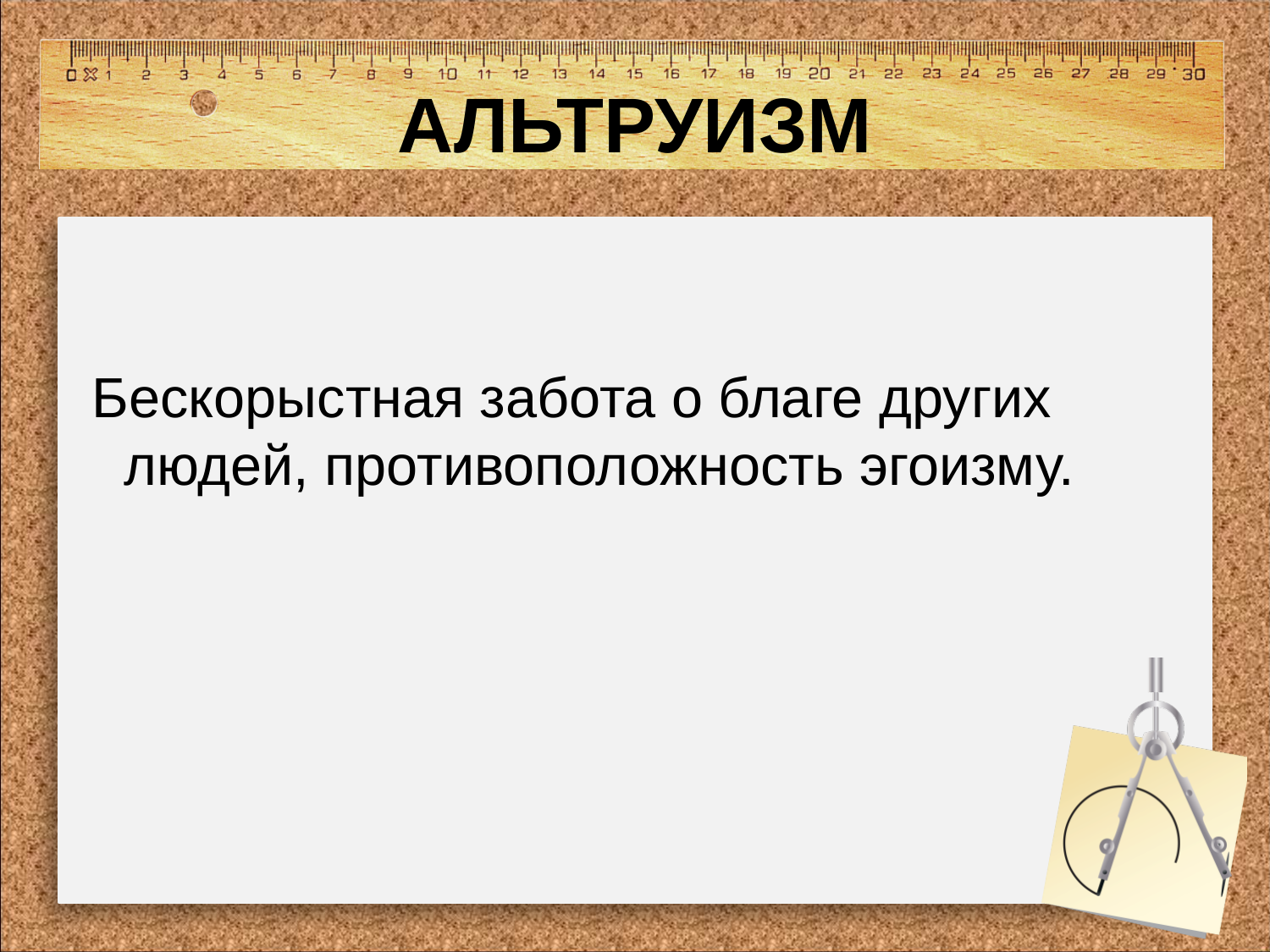

# АЛЬТРУИЗМ

 Бескорыстная забота о благе других людей, противоположность эгоизму.